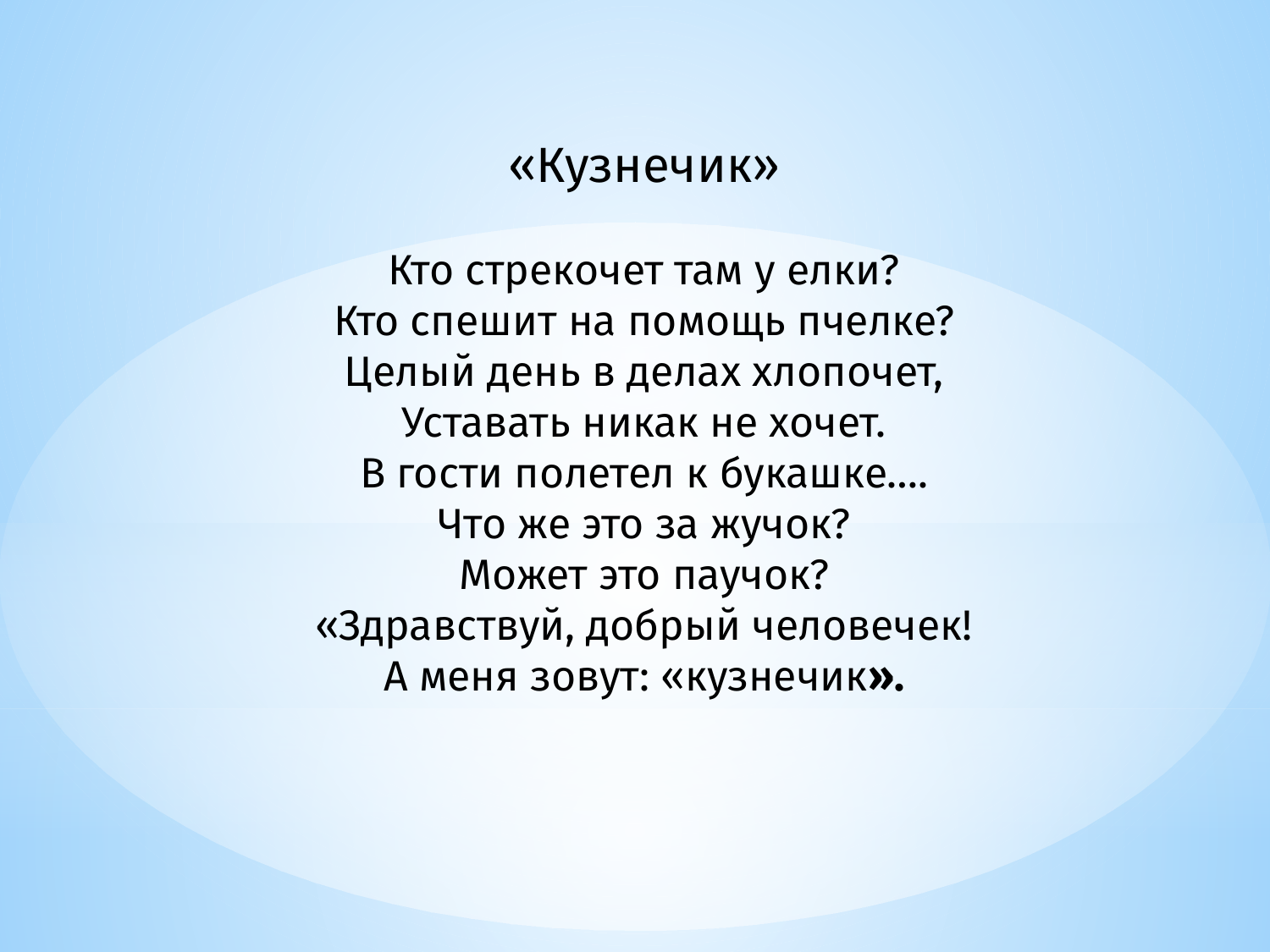

# «Кузнечик» Кто стрекочет там у елки? Кто спешит на помощь пчелке? Целый день в делах хлопочет, Уставать никак не хочет. В гости полетел к букашке…. Что же это за жучок? Может это паучок? «Здравствуй, добрый человечек! А меня зовут: «кузнечик».